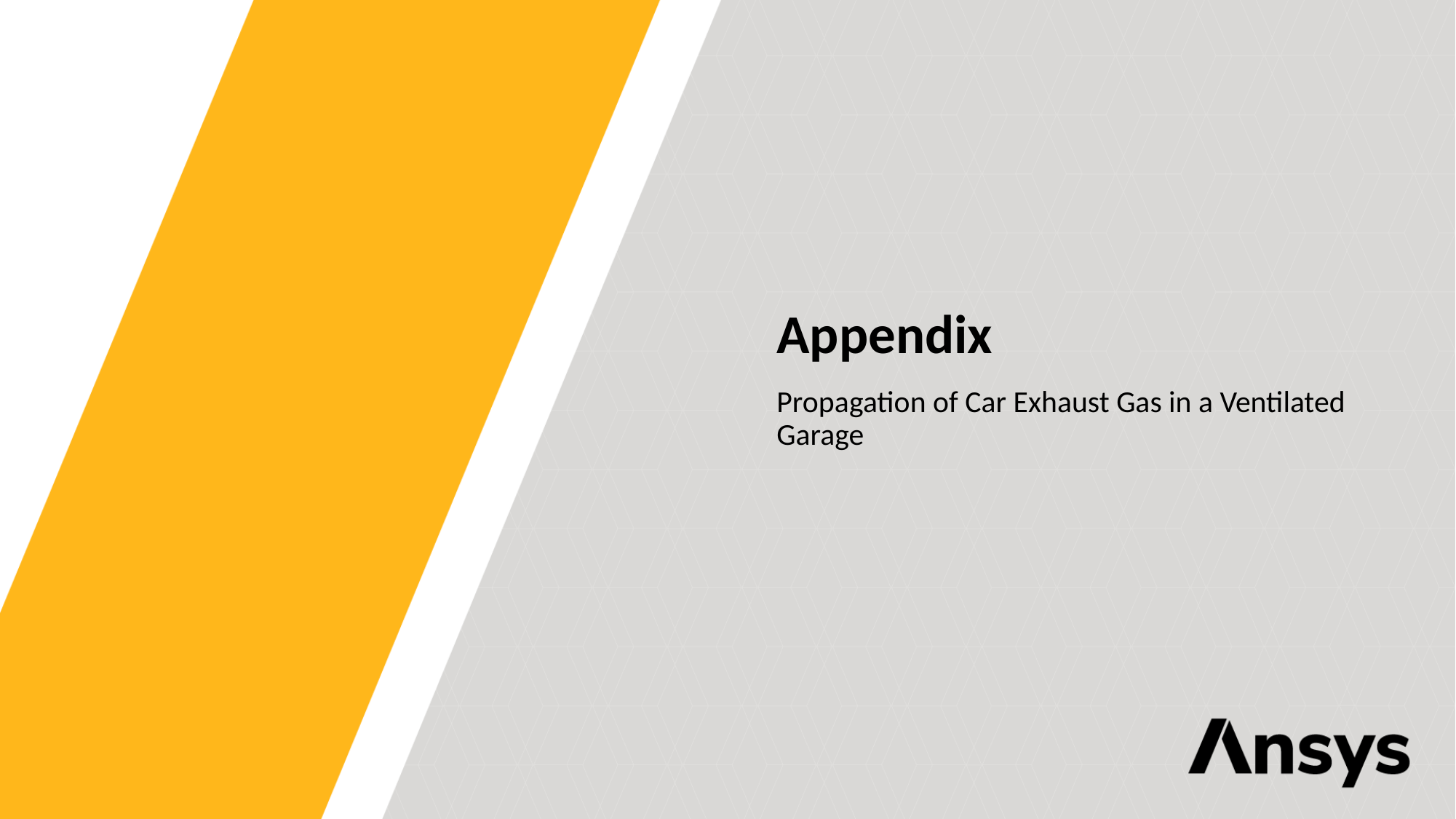

Appendix
Propagation of Car Exhaust Gas in a Ventilated Garage